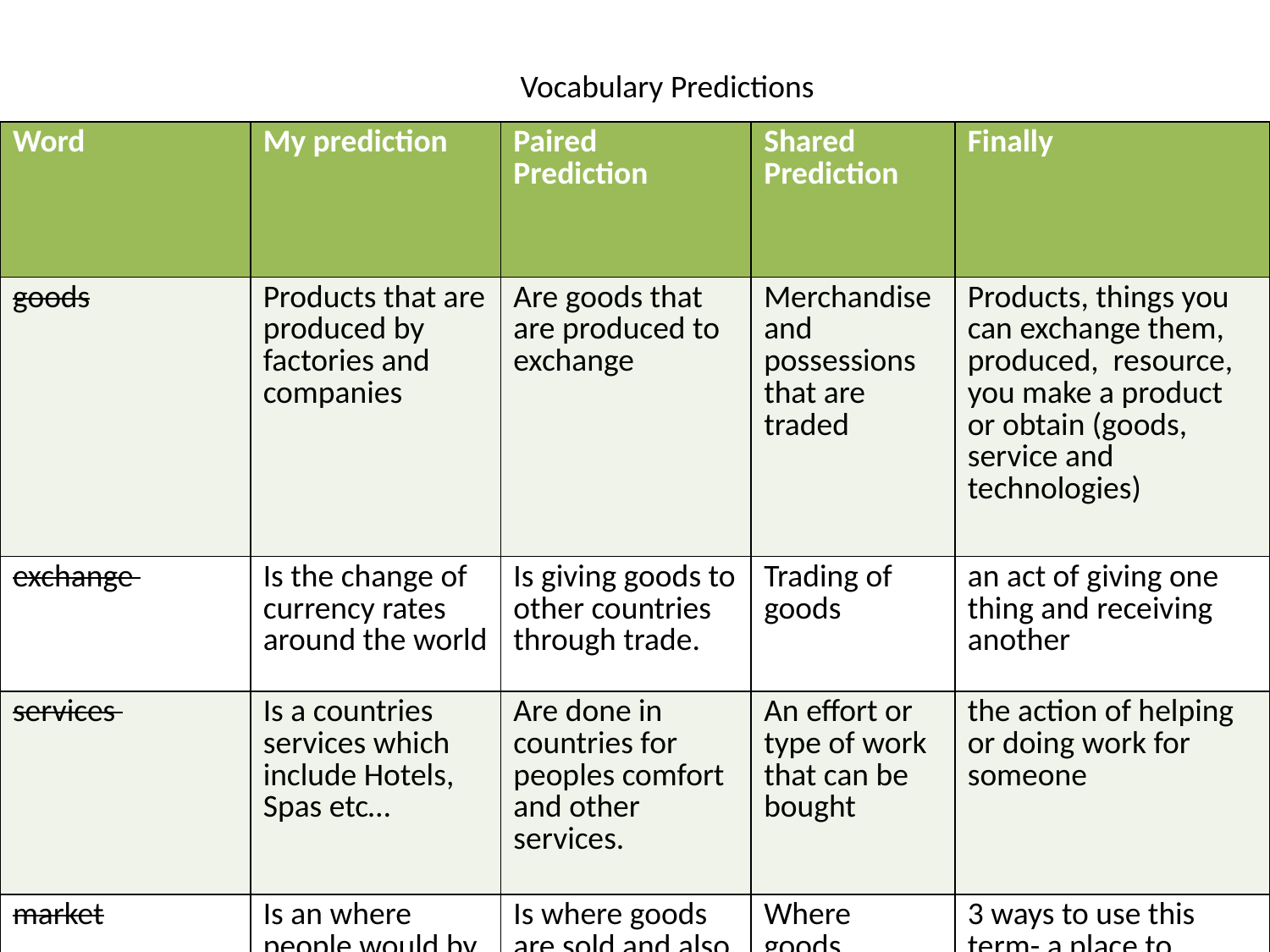

Vocabulary Predictions

| Word | My prediction | Paired Prediction | Shared Prediction | Finally |
| --- | --- | --- | --- | --- |
| goods | Products that are produced by factories and companies | Are goods that are produced to exchange | Merchandise and possessions that are traded | Products, things you can exchange them, produced, resource, you make a product or obtain (goods, service and technologies) |
| exchange | Is the change of currency rates around the world | Is giving goods to other countries through trade. | Trading of goods | an act of giving one thing and receiving another |
| services | Is a countries services which include Hotels, Spas etc… | Are done in countries for peoples comfort and other services. | An effort or type of work that can be bought | the action of helping or doing work for someone |
| market | Is an where people would by products, in an economy its where companies are bought and sold | Is where goods are sold and also there are international markets where they have international goods. | Where goods, services, stocks and land are traded between countries, businesses and people. | 3 ways to use this term- a place to exchange the goods and services (souk), exchange in larger sense of a country’s economy- exchange of goods of services on a national level- third is global market is the interrelationship of all aspects of the market. Market A market is a mechanism that facilities the exchange of specific scarce resources amongst competing again. There are two major type of markets- a) Goods markets in which services and finished goods are exchanged and b) factor markets in which factor of production which are used to produce other goods and sources are exchanged, a goal is anything in the economy, e.g. soda, pizza, porches, running water, or lack of pollution. Factors of production are items are used to produce goods and services: there are Land Labor Capital a.k.a money/finance |
| price | Price is an amount of money that is put on a good or service | Price is an amount of money that is put on a good or service | Price of good and service must be traded in order to gain | the amount of money expected, required, or given in payment for something. Price is decided by the value of something. Value is based on demand. |